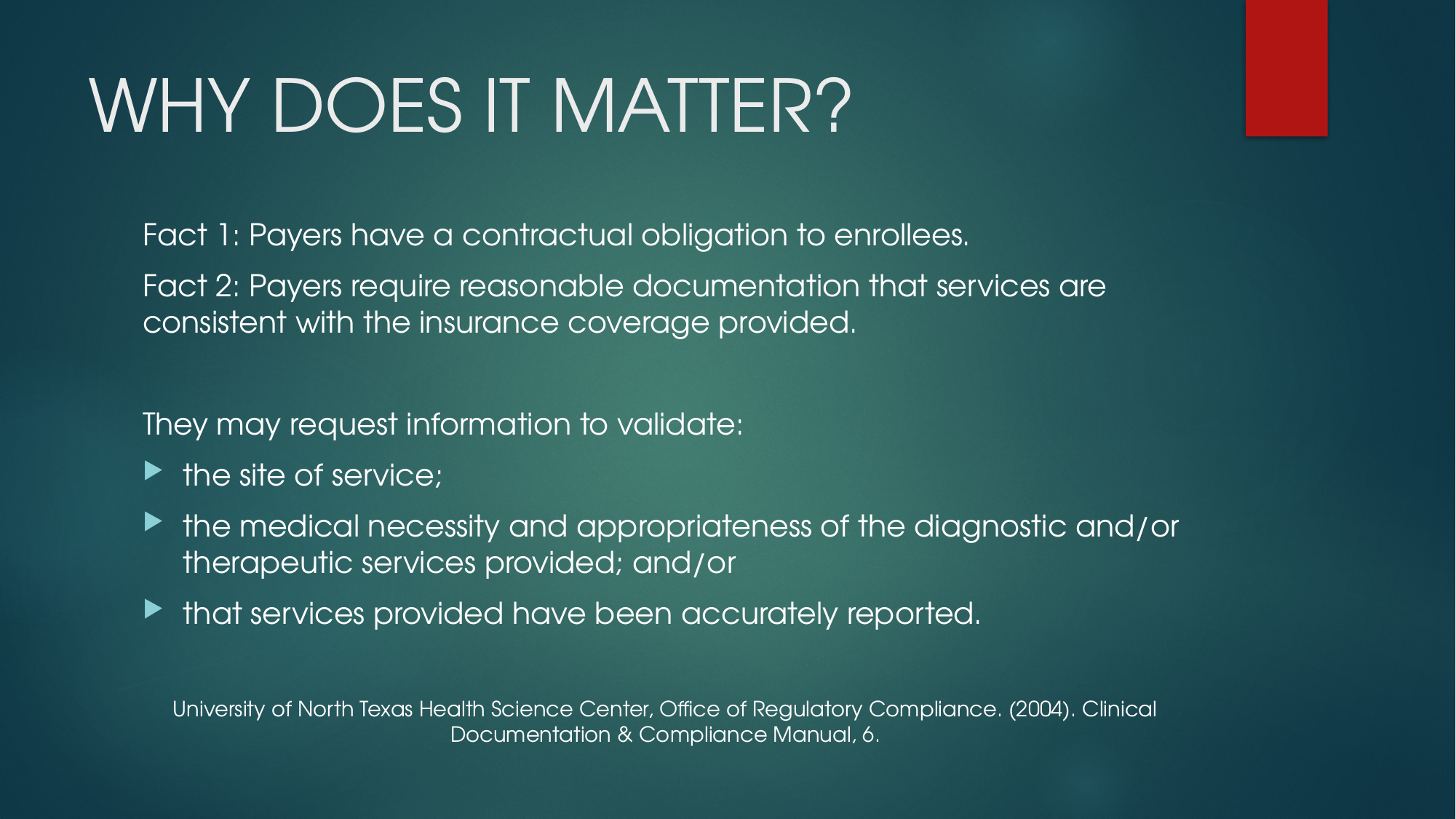

# WHY DOES IT MATTER?
Fact 1: Payers have a contractual obligation to enrollees.
Fact 2: Payers require reasonable documentation that services are consistent with the insurance coverage provided.

They may request information to validate:
the site of service;
the medical necessity and appropriateness of the diagnostic and/or therapeutic services provided; and/or
that services provided have been accurately reported.

University of North Texas Health Science Center, Office of Regulatory Compliance. (2004). Clinical Documentation & Compliance Manual, 6.